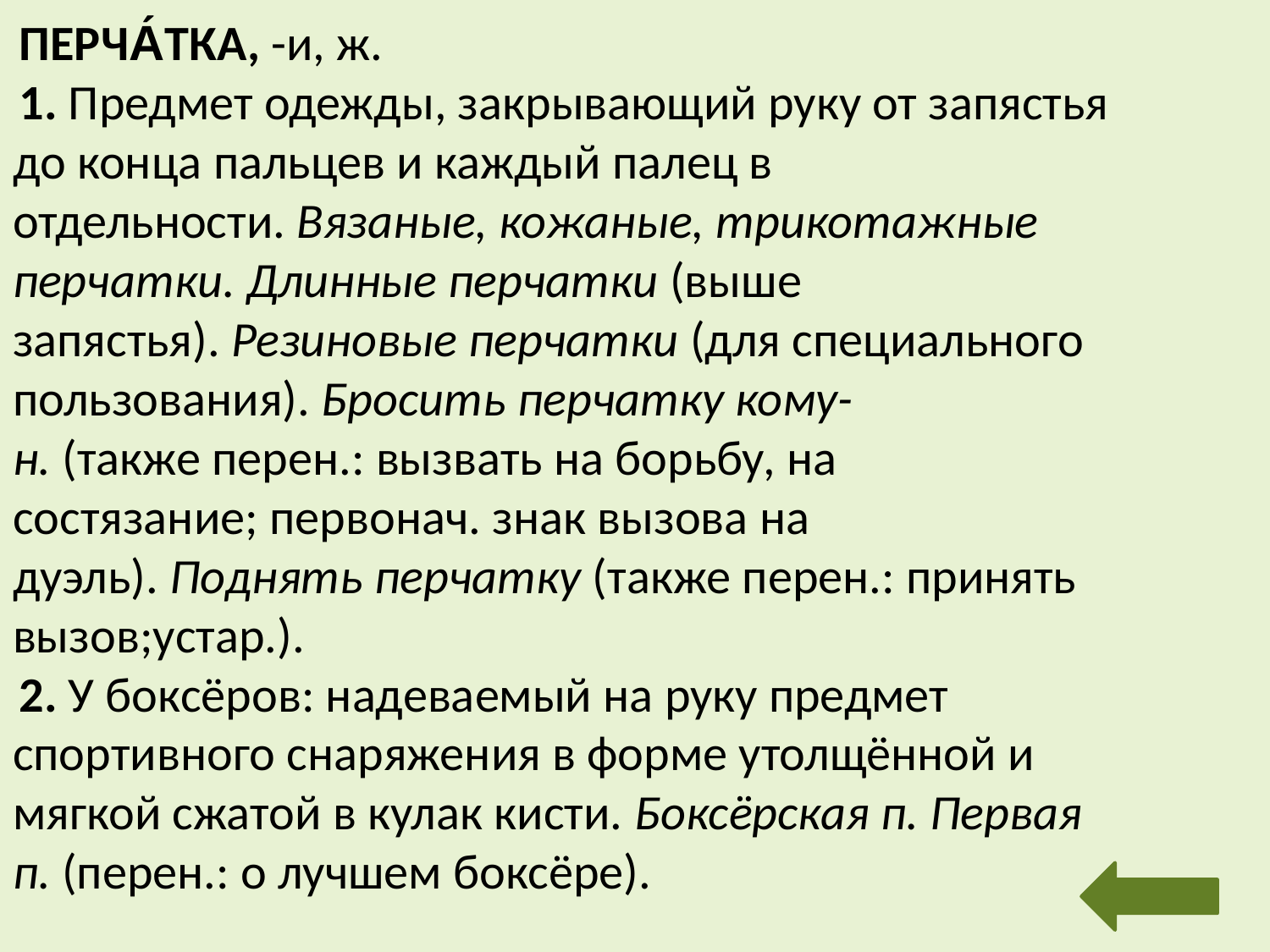

ПЕРЧА́ТКА, -и, ж.
1. Предмет одежды, закрывающий руку от запястья до конца пальцев и каждый палец в отдельности. Вязаные, кожаные, трикотажные перчатки. Длинные перчатки (выше запястья). Резиновые перчатки (для специального пользования). Бросить перчатку кому-н. (также перен.: вызвать на борьбу, на состязание; первонач. знак вызова на дуэль). Поднять перчатку (также перен.: принять вызов;устар.).
2. У боксёров: надеваемый на руку предмет спортивного снаряжения в форме утолщённой и мягкой сжатой в кулак кисти. Боксёрская п. Первая п. (перен.: о лучшем боксёре).